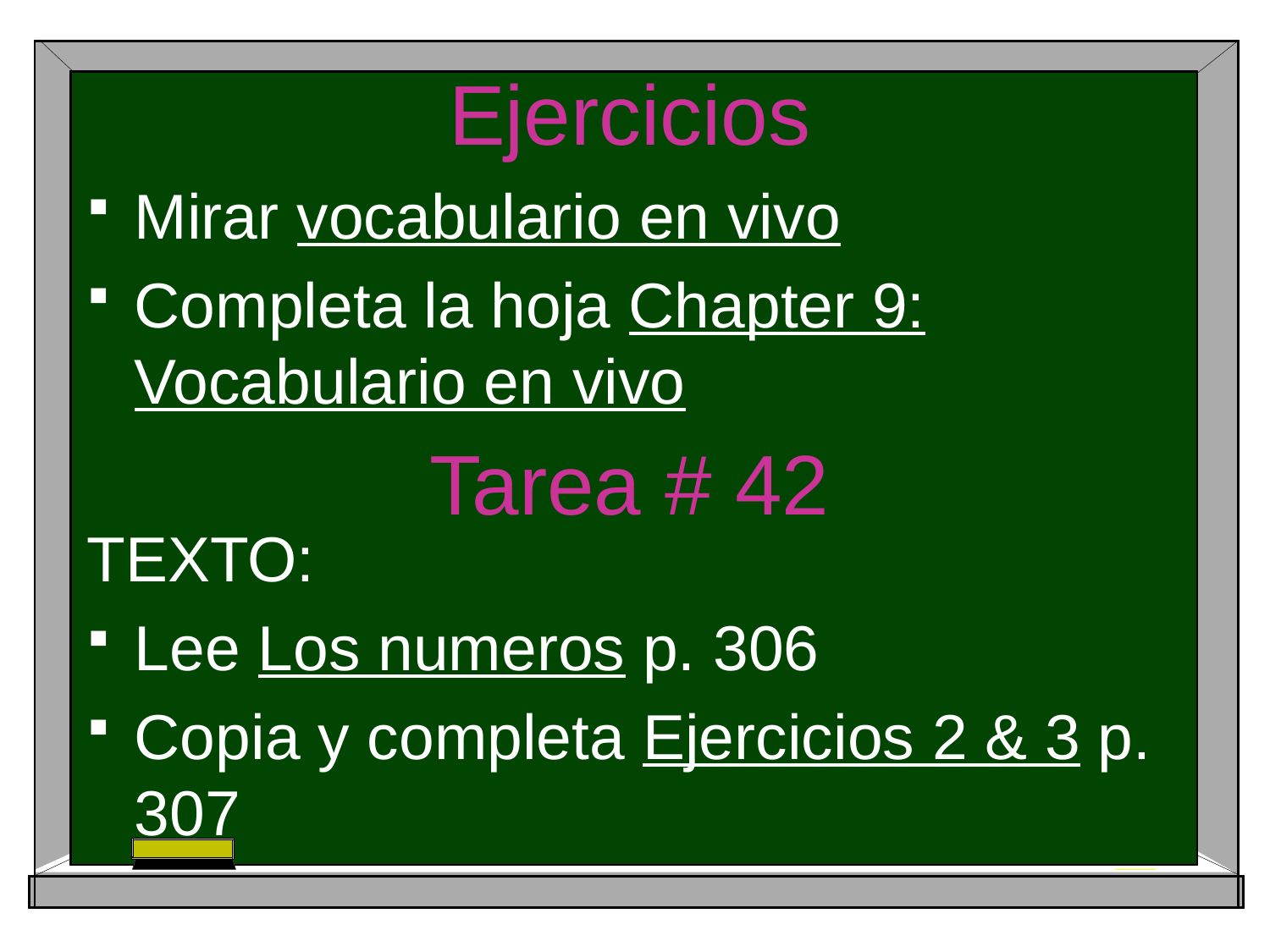

# Ejercicios
Mirar vocabulario en vivo
Completa la hoja Chapter 9: Vocabulario en vivo

TEXTO:
Lee Los numeros p. 306
Copia y completa Ejercicios 2 & 3 p. 307

Tarea # 42